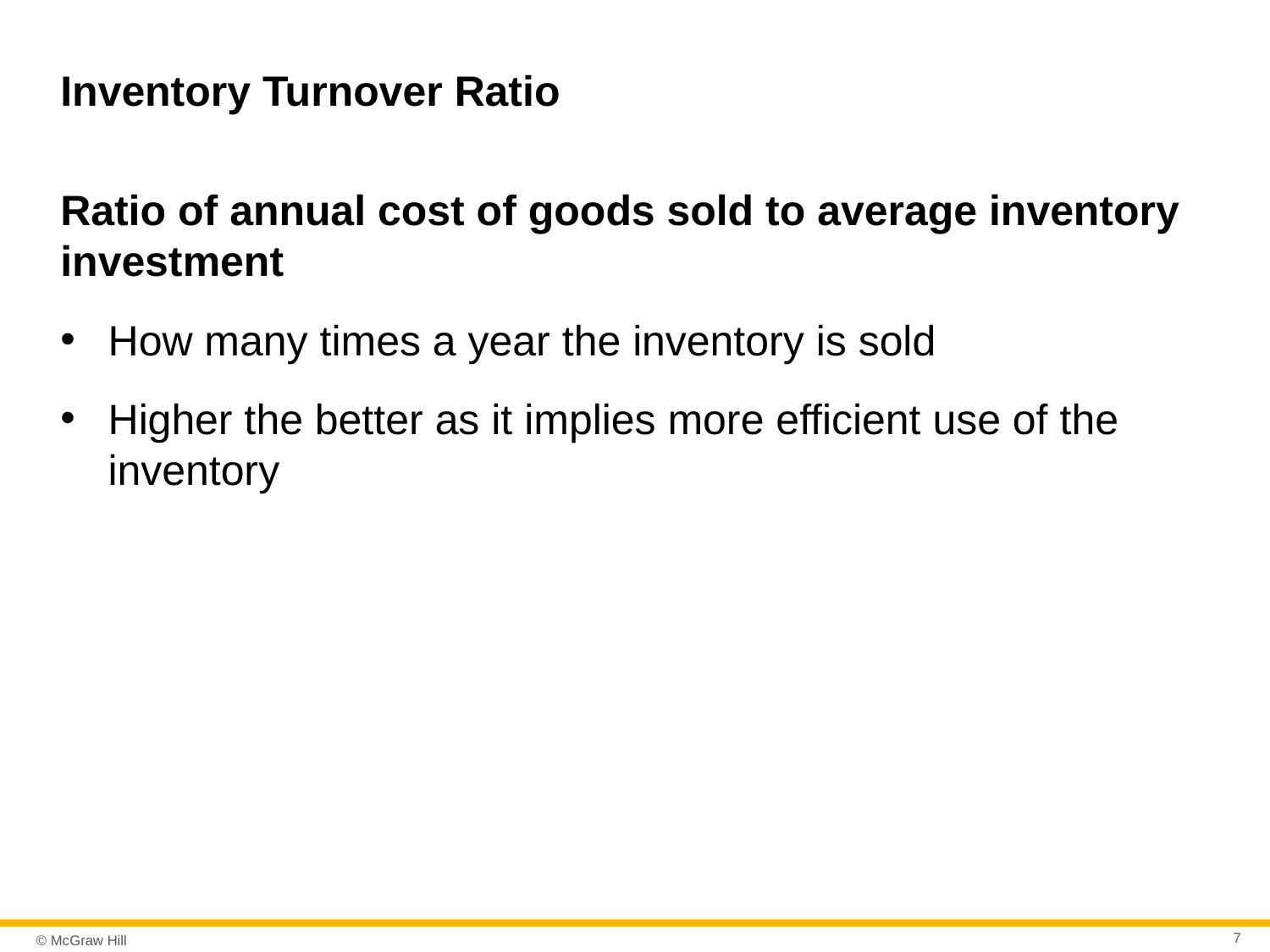

# Inventory Turnover Ratio
Ratio of annual cost of goods sold to average inventory investment
How many times a year the inventory is sold
Higher the better as it implies more efficient use of the inventory